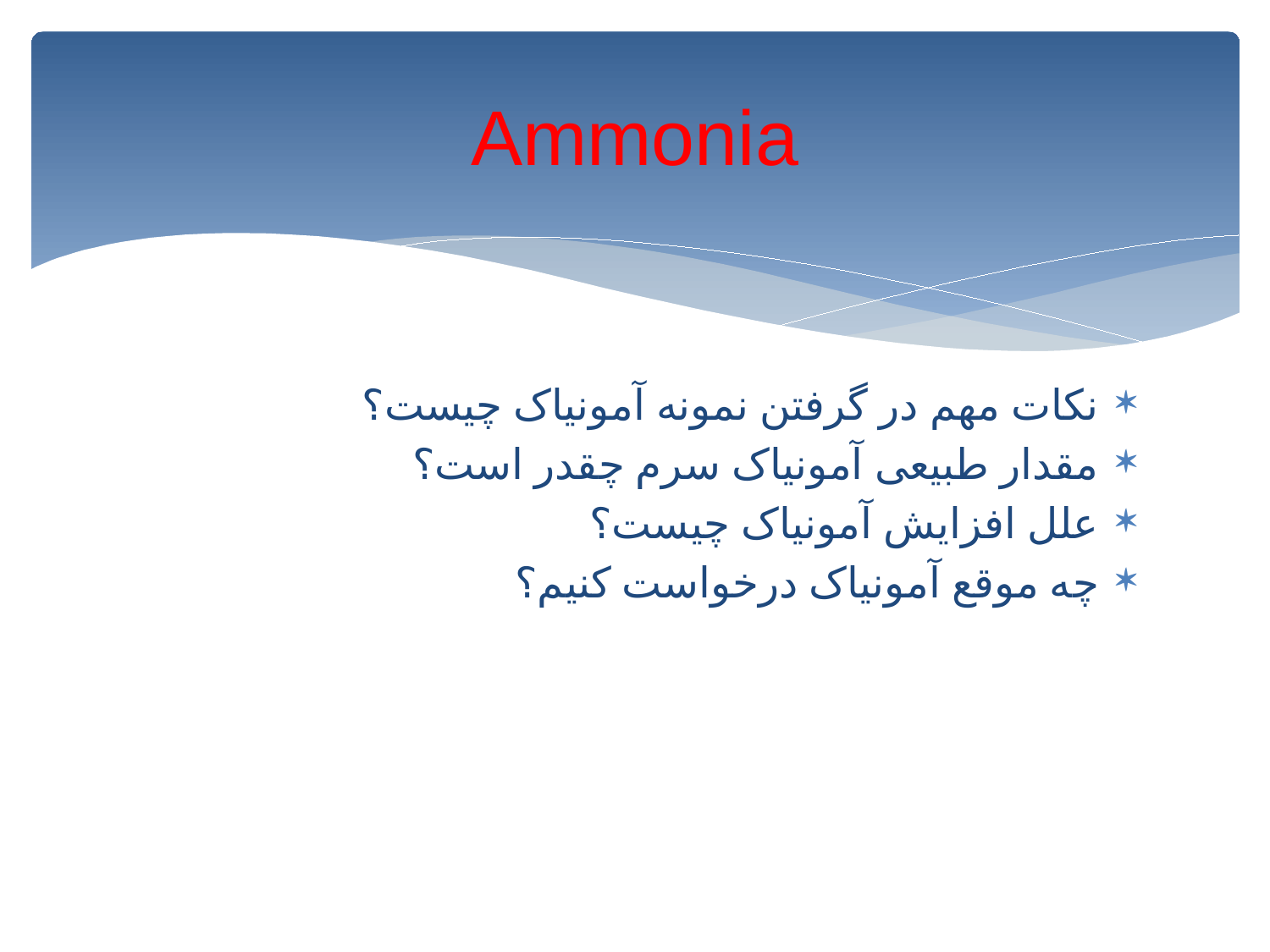

# Ammonia
نکات مهم در گرفتن نمونه آمونیاک چیست؟
مقدار طبیعی آمونیاک سرم چقدر است؟
علل افزایش آمونیاک چیست؟
چه موقع آمونیاک درخواست کنیم؟